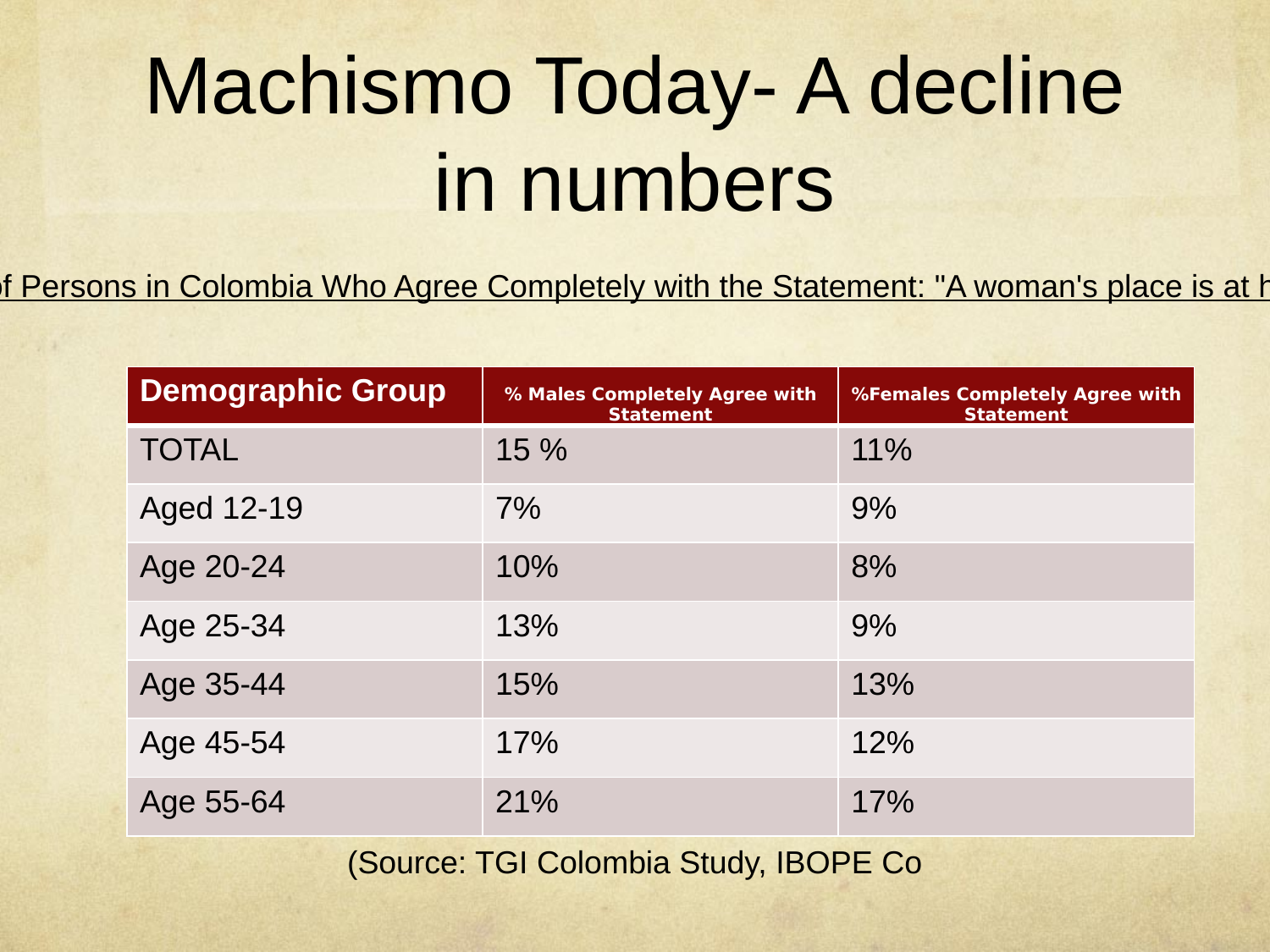

# Machismo Today- A decline in numbers
% of Persons in Colombia Who Agree Completely with the Statement: "A woman's place is at home"

| Demographic Group | % Males Completely Agree with Statement | %Females Completely Agree with Statement |
| --- | --- | --- |
| TOTAL | 15 % | 11% |
| Aged 12-19 | 7% | 9% |
| Age 20-24 | 10% | 8% |
| Age 25-34 | 13% | 9% |
| Age 35-44 | 15% | 13% |
| Age 45-54 | 17% | 12% |
| Age 55-64 | 21% | 17% |
(Source: TGI Colombia Study, IBOPE Co